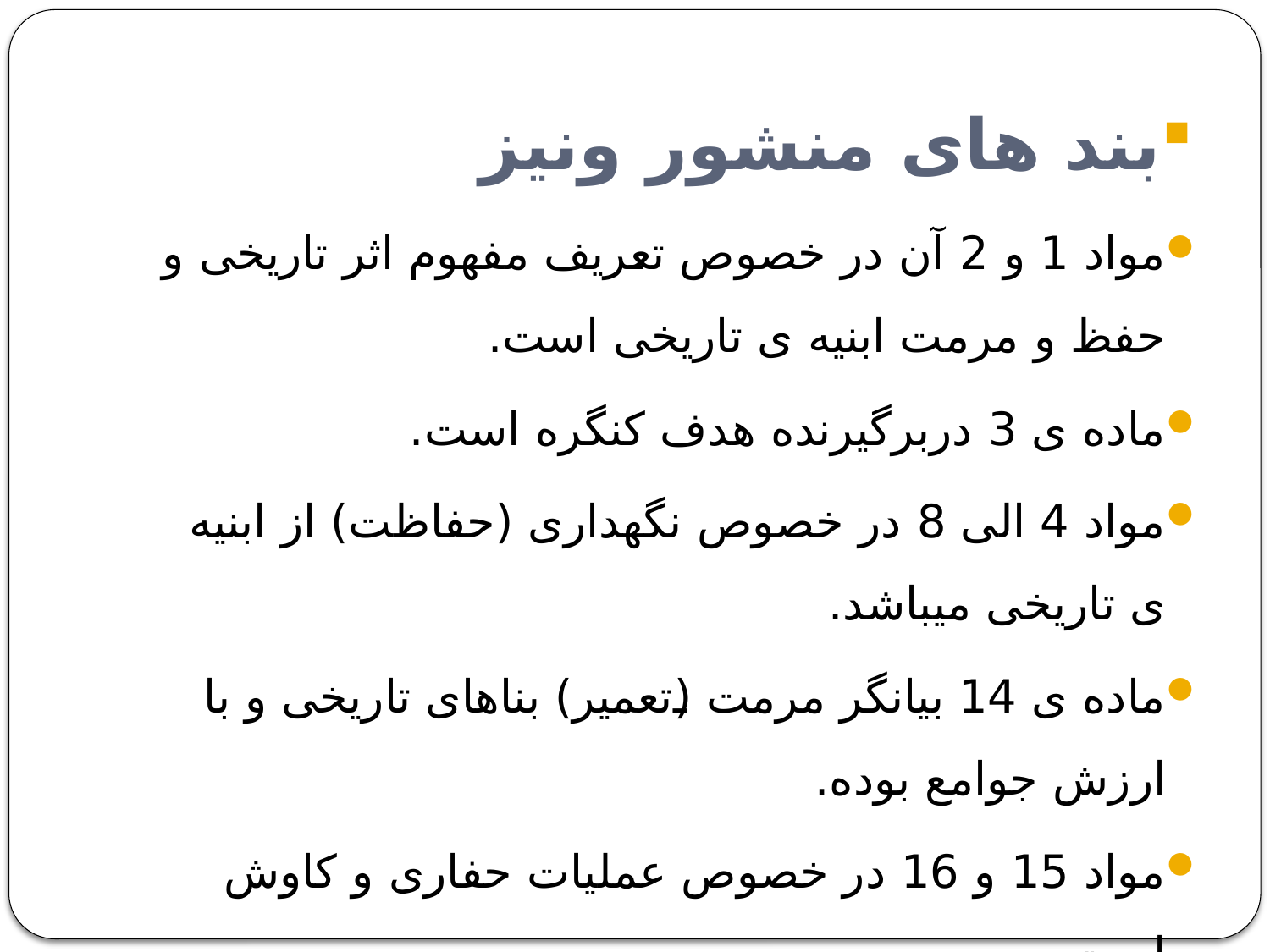

# بند های منشور ونیز
مواد 1 و 2 آن در خصوص تعریف مفهوم اثر تاریخی و حفظ و مرمت ابنیه ی تاریخی است.
ماده ی 3 دربرگیرنده هدف کنگره است.
مواد 4 الی 8 در خصوص نگهداری (حفاظت) از ابنیه ی تاریخی میباشد.
ماده ی 14 بیانگر مرمت (تعمیر) بناهای تاریخی و با ارزش جوامع بوده.
مواد 15 و 16 در خصوص عملیات حفاری و کاوش است.